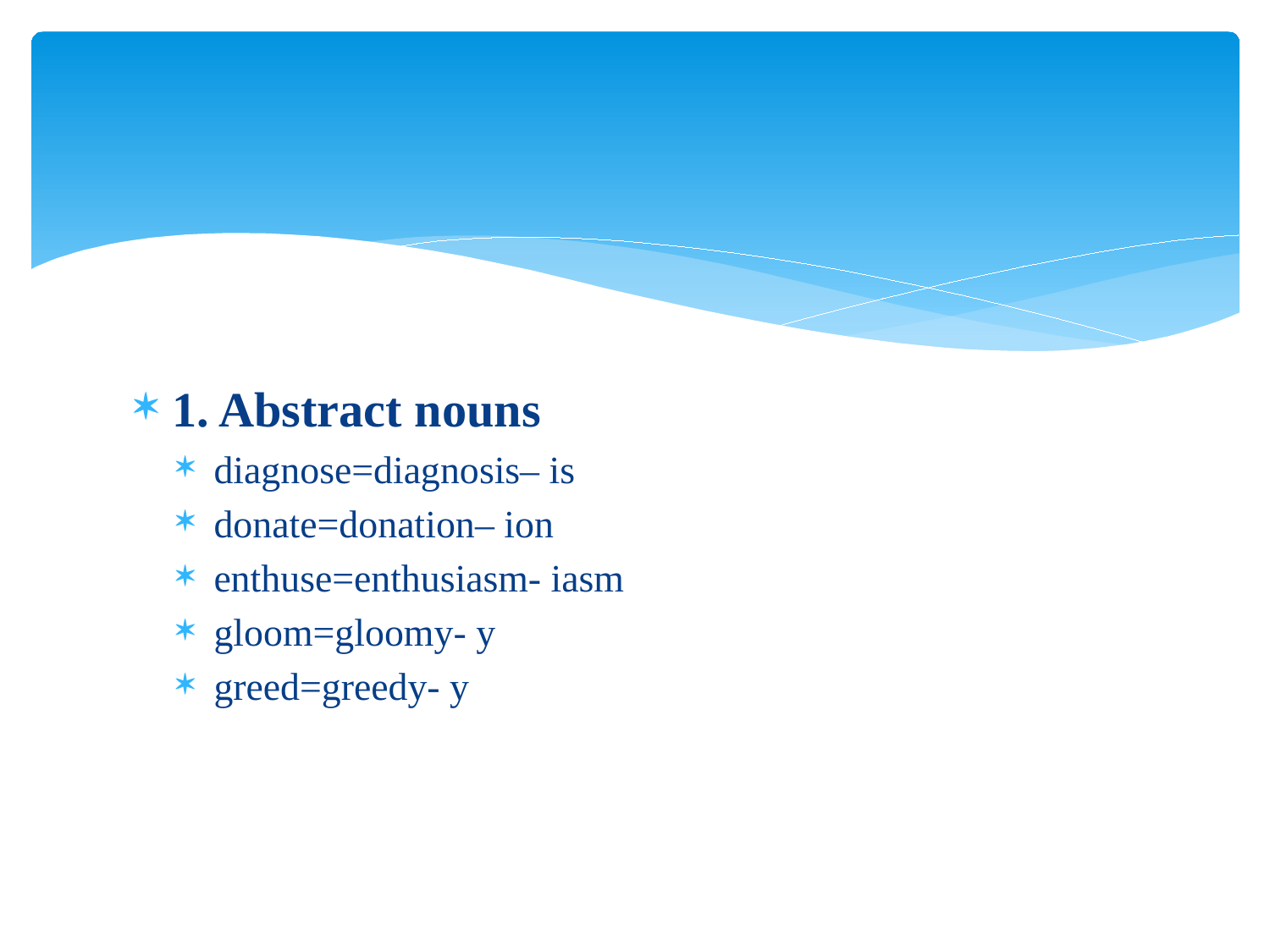

#
1. Abstract nouns
diagnose=diagnosis– is
donate=donation– ion
enthuse=enthusiasm- iasm
gloom=gloomy- y
greed=greedy- y